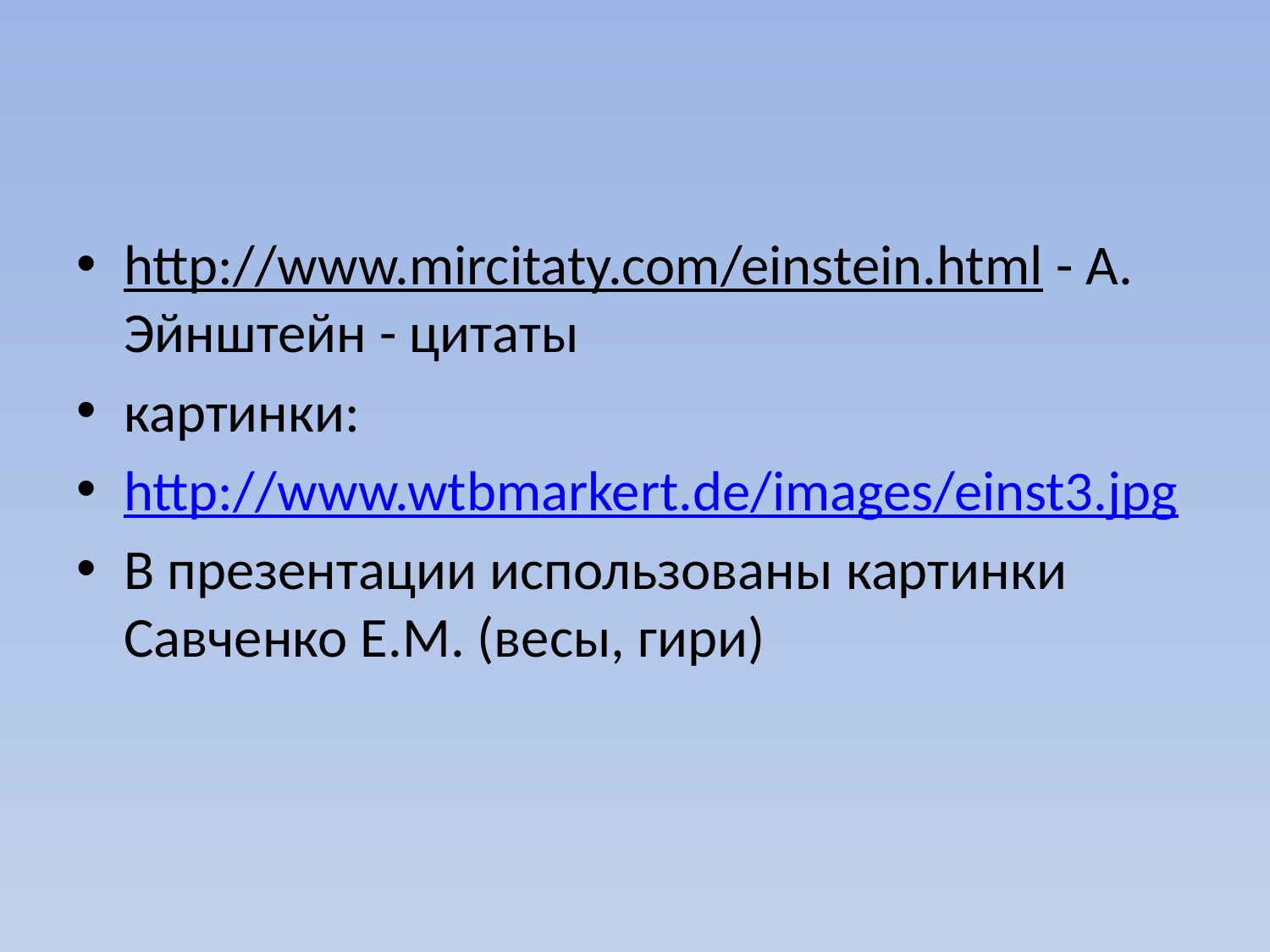

#
http://www.mircitaty.com/einstein.html - А. Эйнштейн - цитаты
картинки:
http://www.wtbmarkert.de/images/einst3.jpg
В презентации использованы картинки Савченко Е.М. (весы, гири)